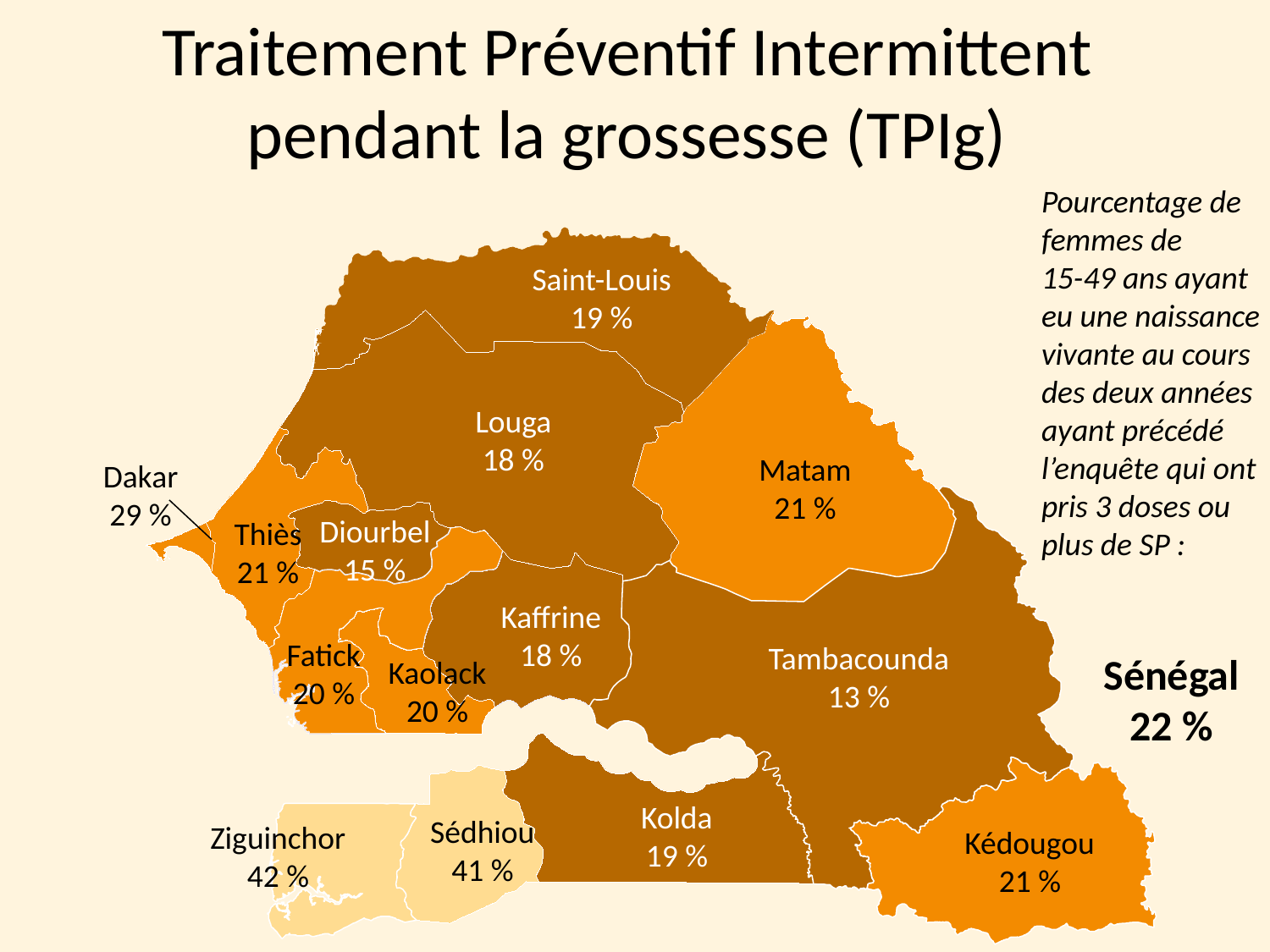

Traitement Préventif Intermittent
pendant la grossesse (TPIg)

Pourcentage de femmes de
15-49 ans ayant eu une naissance vivante au cours des deux années ayant précédé l’enquête qui ont pris 3 doses ou plus de SP :
Saint-Louis
19 %
Louga
18 %
Matam
21 %
Dakar
29 %
Diourbel
15 %
Thiès
21 %
Kaffrine
18 %
Fatick
20 %
Tambacounda
13 %
Sénégal
22 %
Kaolack
20 %
Kolda
19 %
Sédhiou
41 %
Ziguinchor
42 %
Kédougou
21 %